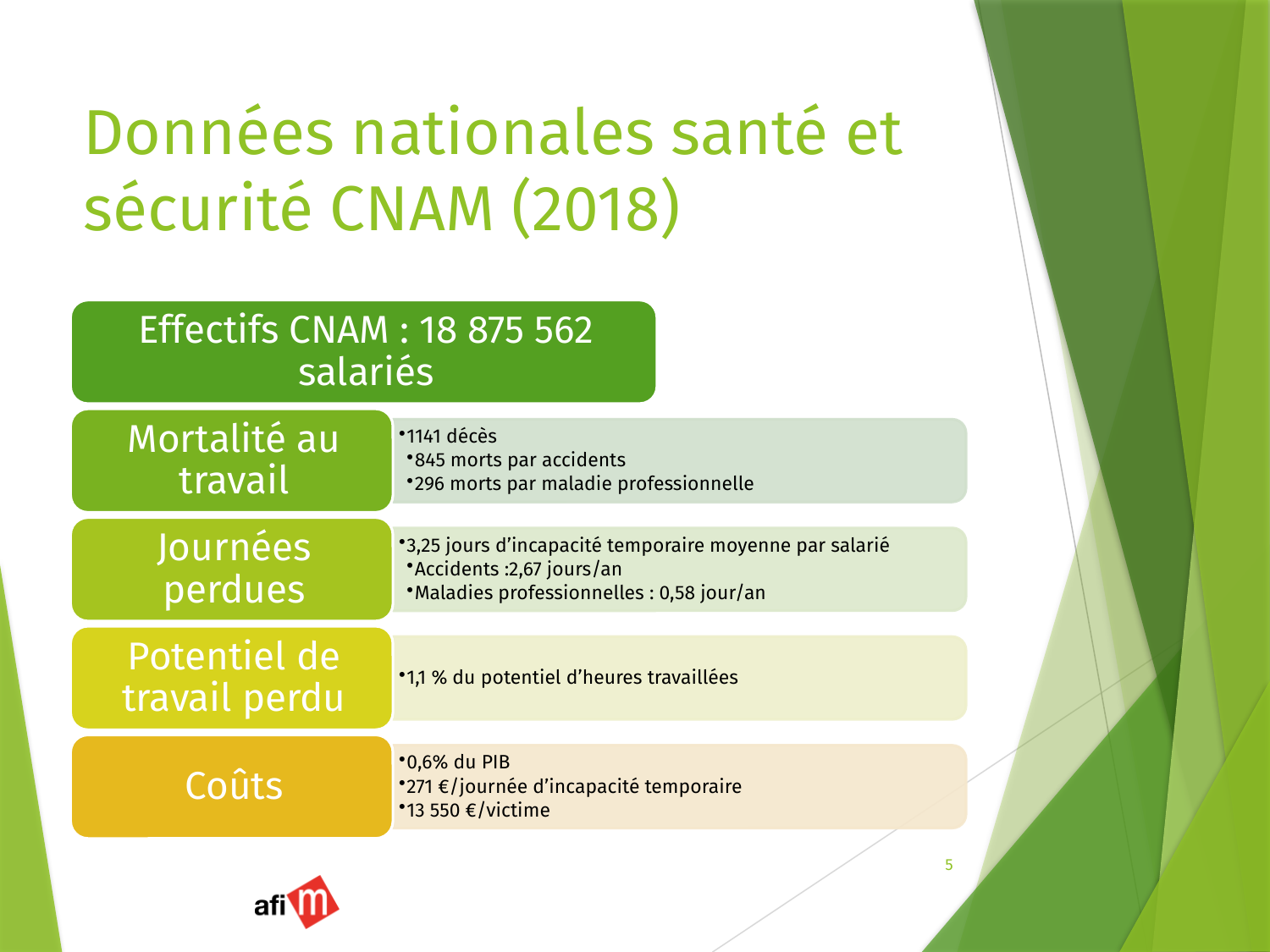

# Données nationales santé et sécurité CNAM (2018)
Effectifs CNAM : 18 875 562 salariés
1141 décès
845 morts par accidents
296 morts par maladie professionnelle
Mortalité au travail
3,25 jours d’incapacité temporaire moyenne par salarié
Accidents :2,67 jours/an
Maladies professionnelles : 0,58 jour/an
Journées perdues
1,1 % du potentiel d’heures travaillées
Potentiel de travail perdu
0,6% du PIB
271 €/journée d’incapacité temporaire
13 550 €/victime
Coûts
5